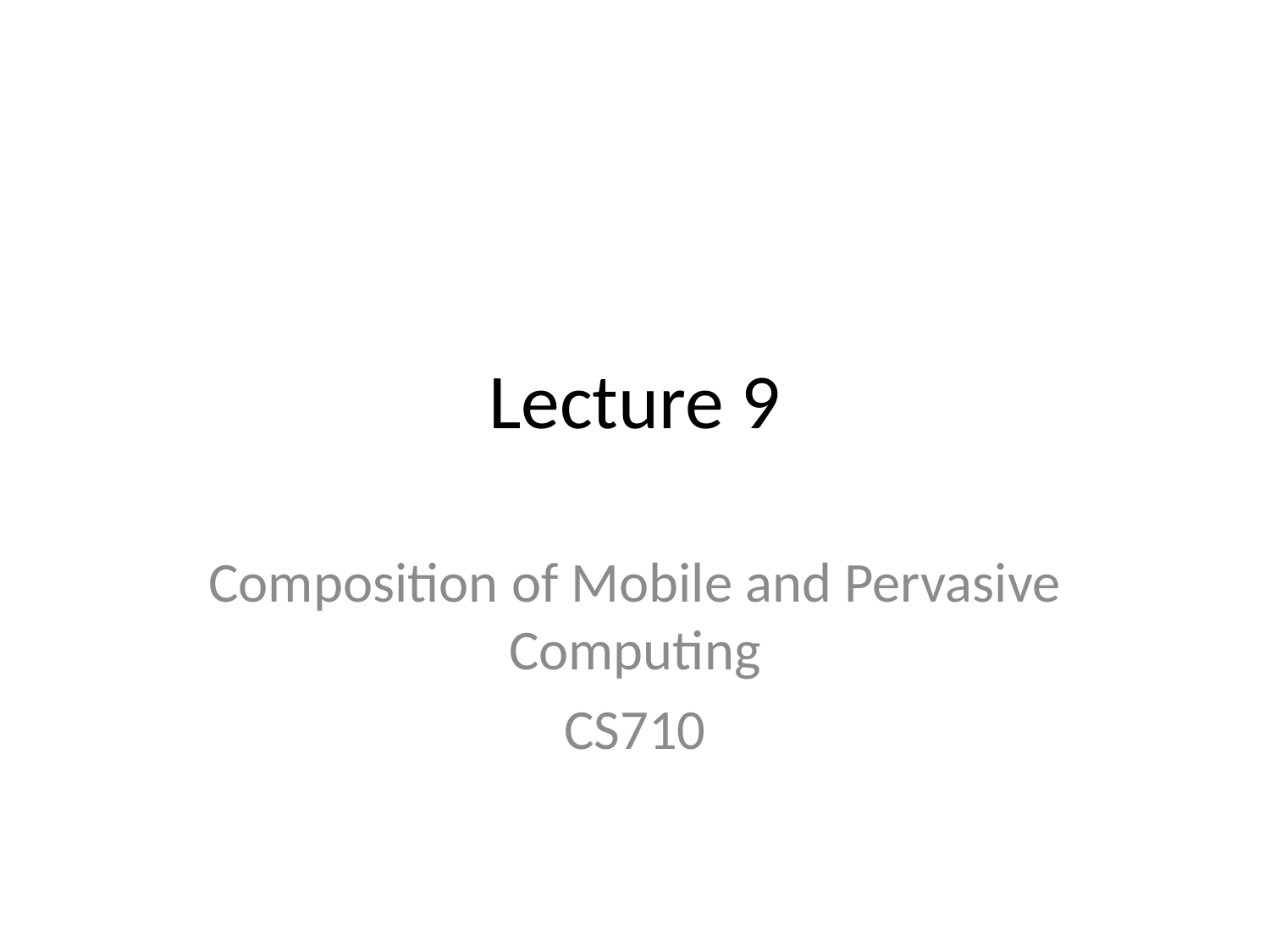

# Lecture 9
Composition of Mobile and Pervasive Computing
CS710